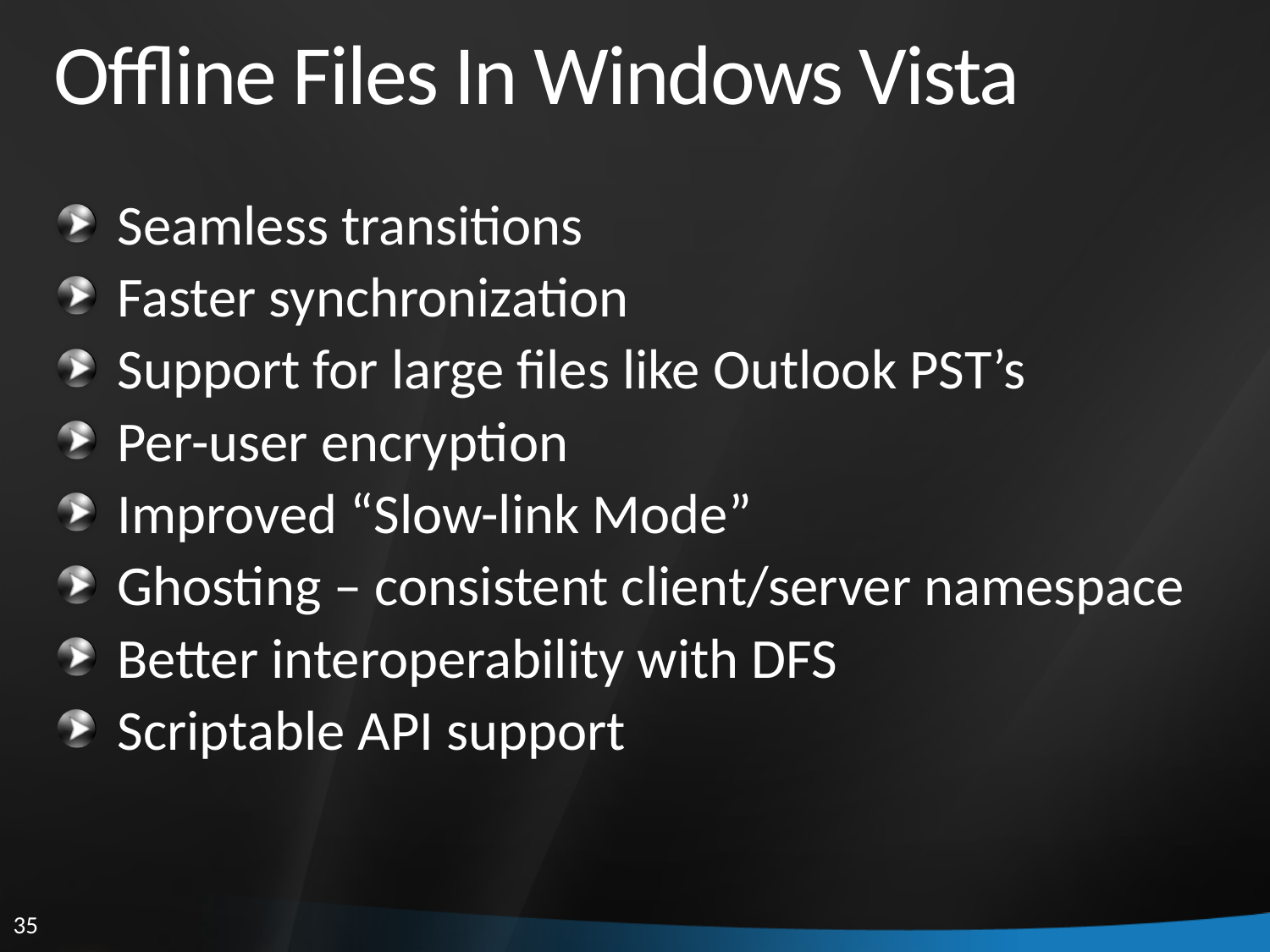

# Offline Files In Windows Vista
Seamless transitions
Faster synchronization
Support for large files like Outlook PST’s
Per-user encryption
Improved “Slow-link Mode”
Ghosting – consistent client/server namespace
Better interoperability with DFS
Scriptable API support